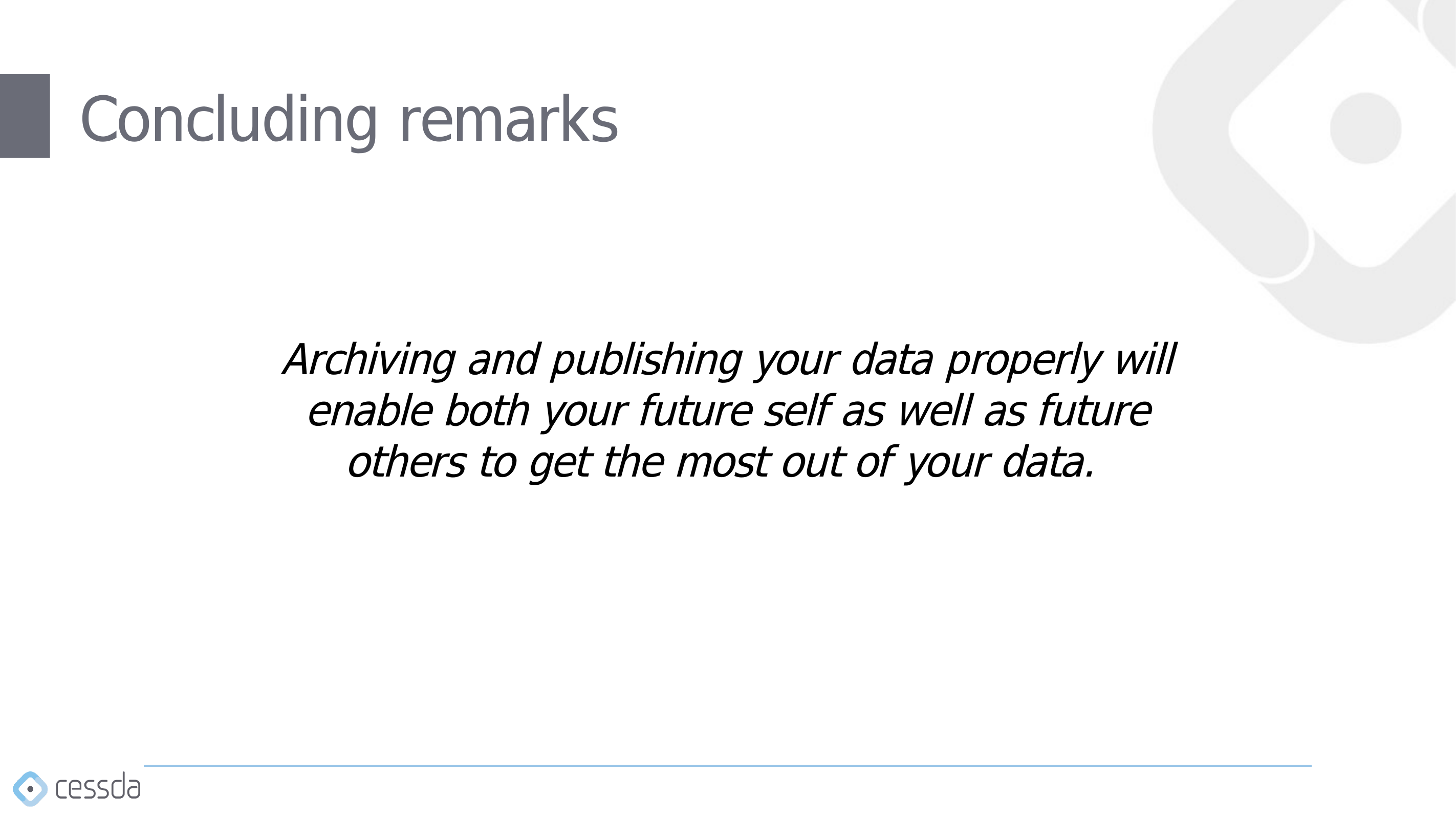

# Concluding remarks
Archiving and publishing your data properly will enable both your future self as well as future others to get the most out of your data.